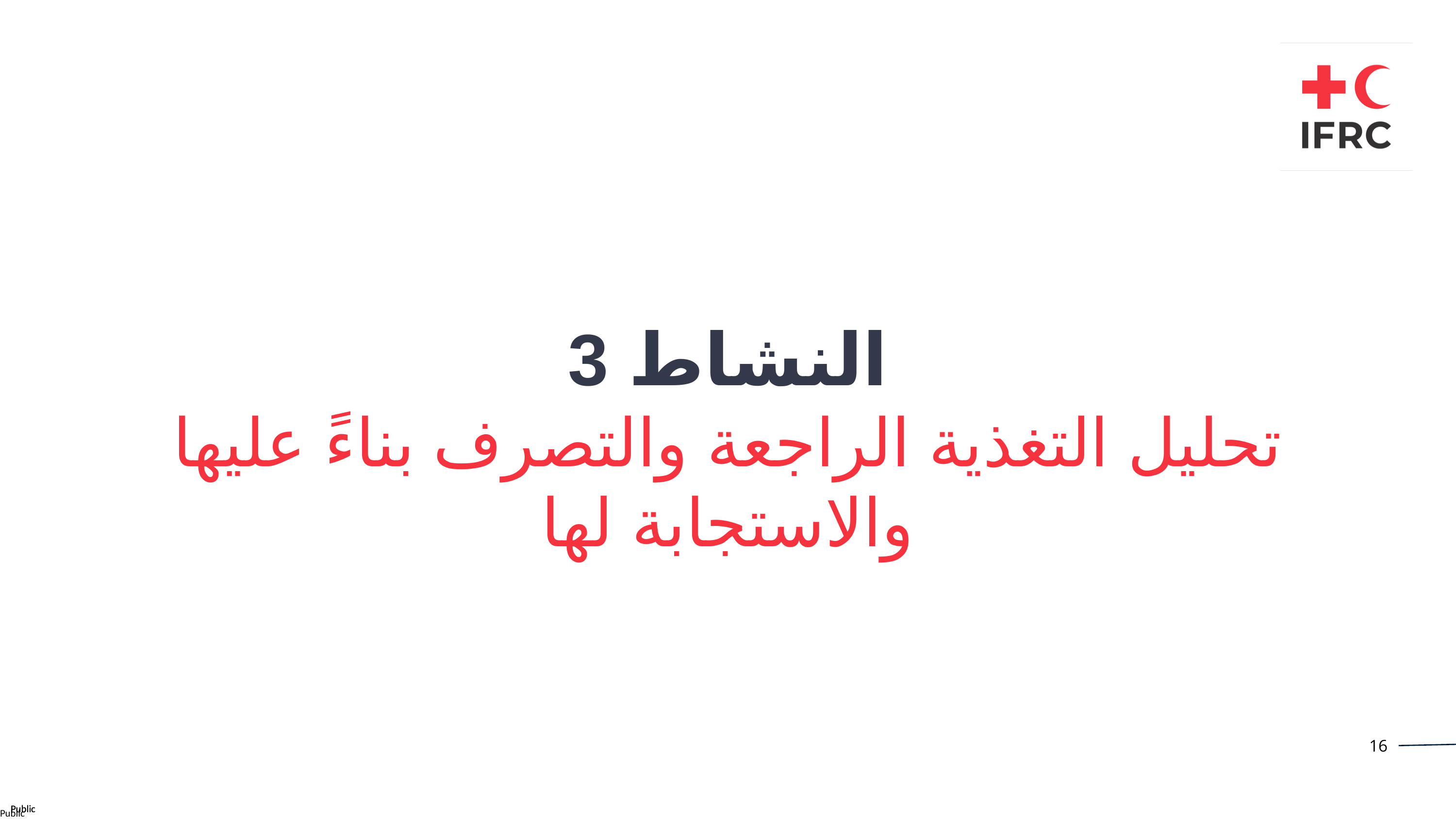

النشاط 3
تحليل التغذية الراجعة والتصرف بناءً عليها والاستجابة لها